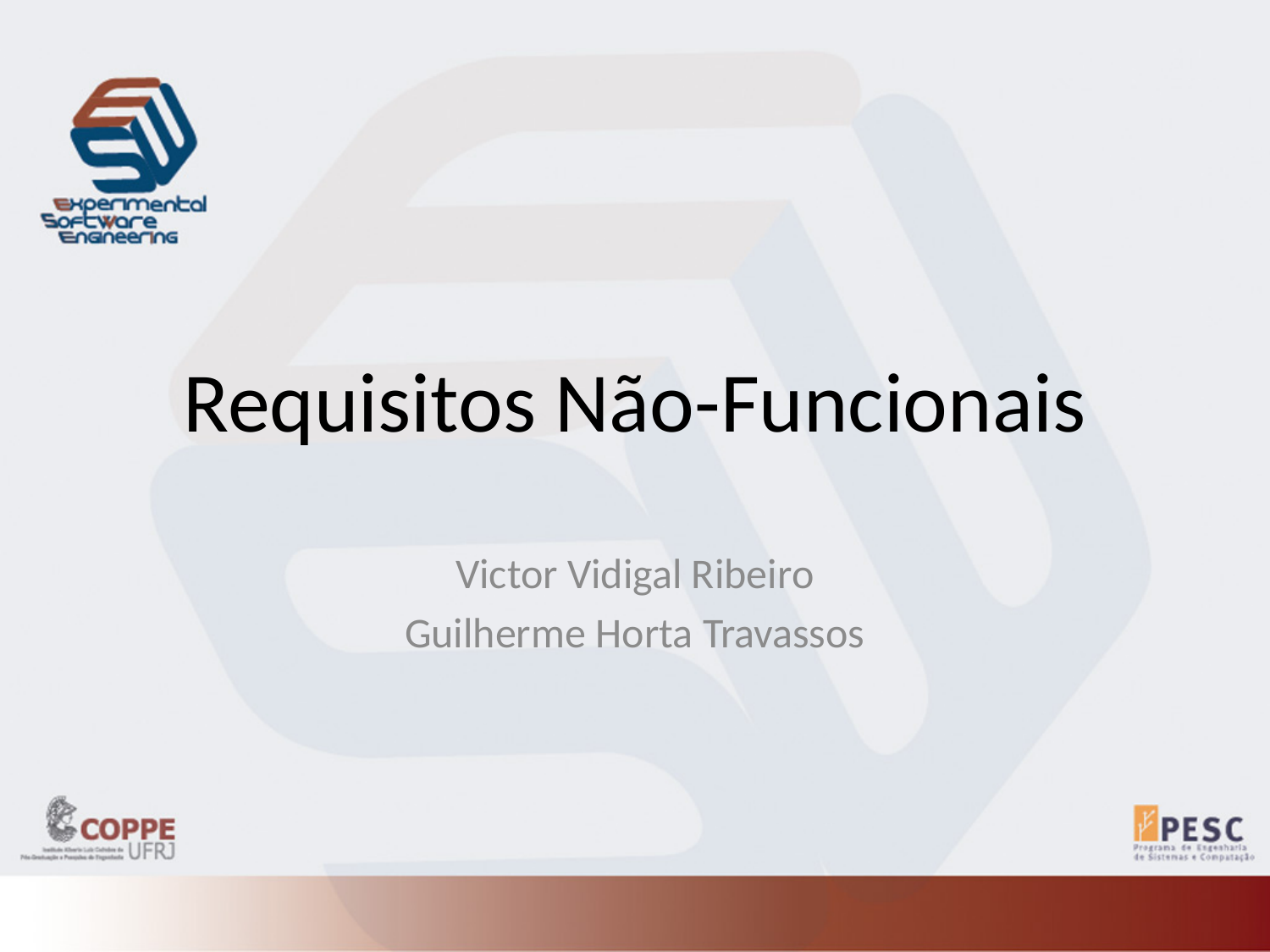

# Requisitos Não-Funcionais
Victor Vidigal Ribeiro
Guilherme Horta Travassos